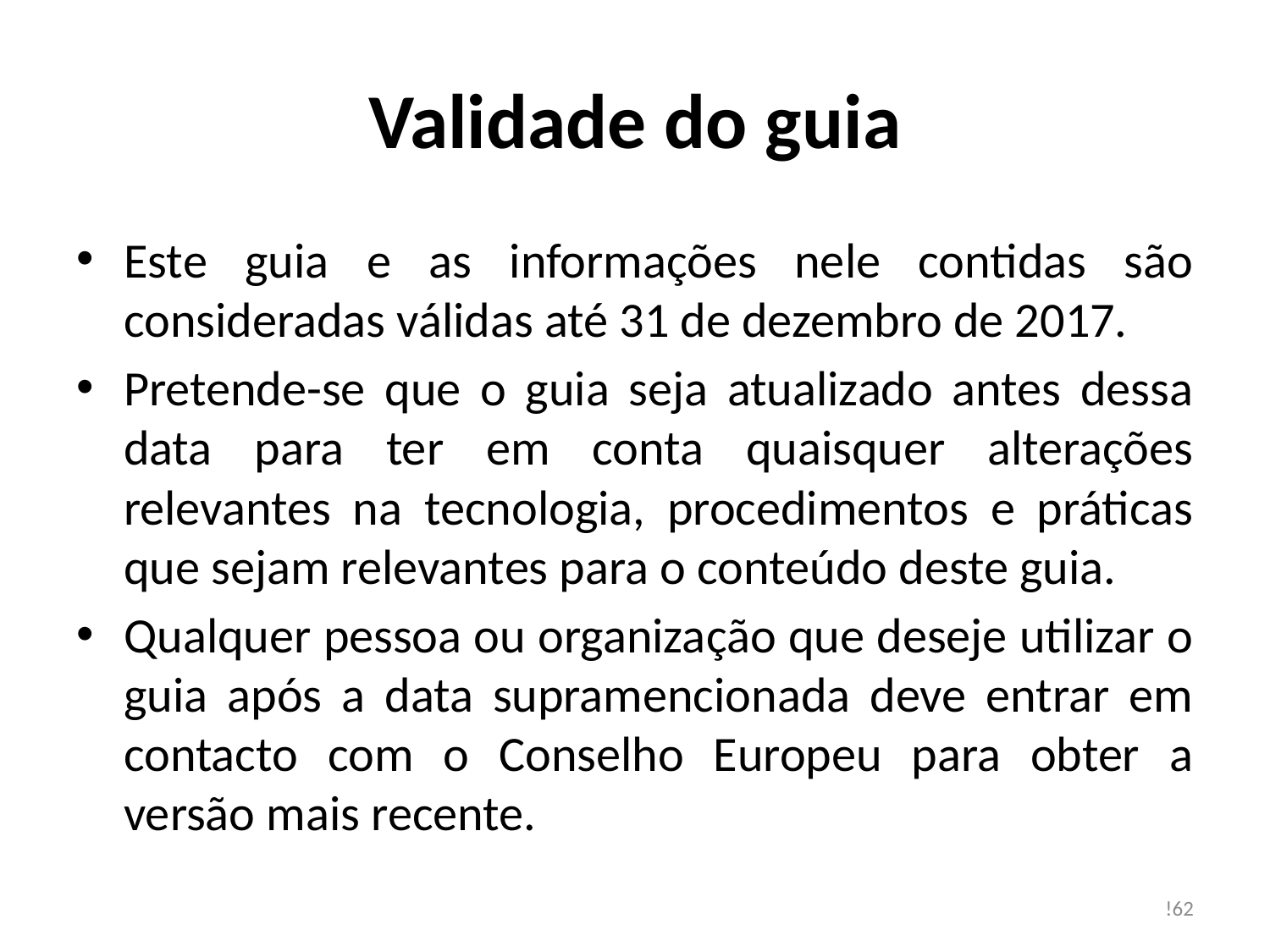

# Validade do guia
Este guia e as informações nele contidas são consideradas válidas até 31 de dezembro de 2017.
Pretende-se que o guia seja atualizado antes dessa data para ter em conta quaisquer alterações relevantes na tecnologia, procedimentos e práticas que sejam relevantes para o conteúdo deste guia.
Qualquer pessoa ou organização que deseje utilizar o guia após a data supramencionada deve entrar em contacto com o Conselho Europeu para obter a versão mais recente.

!62